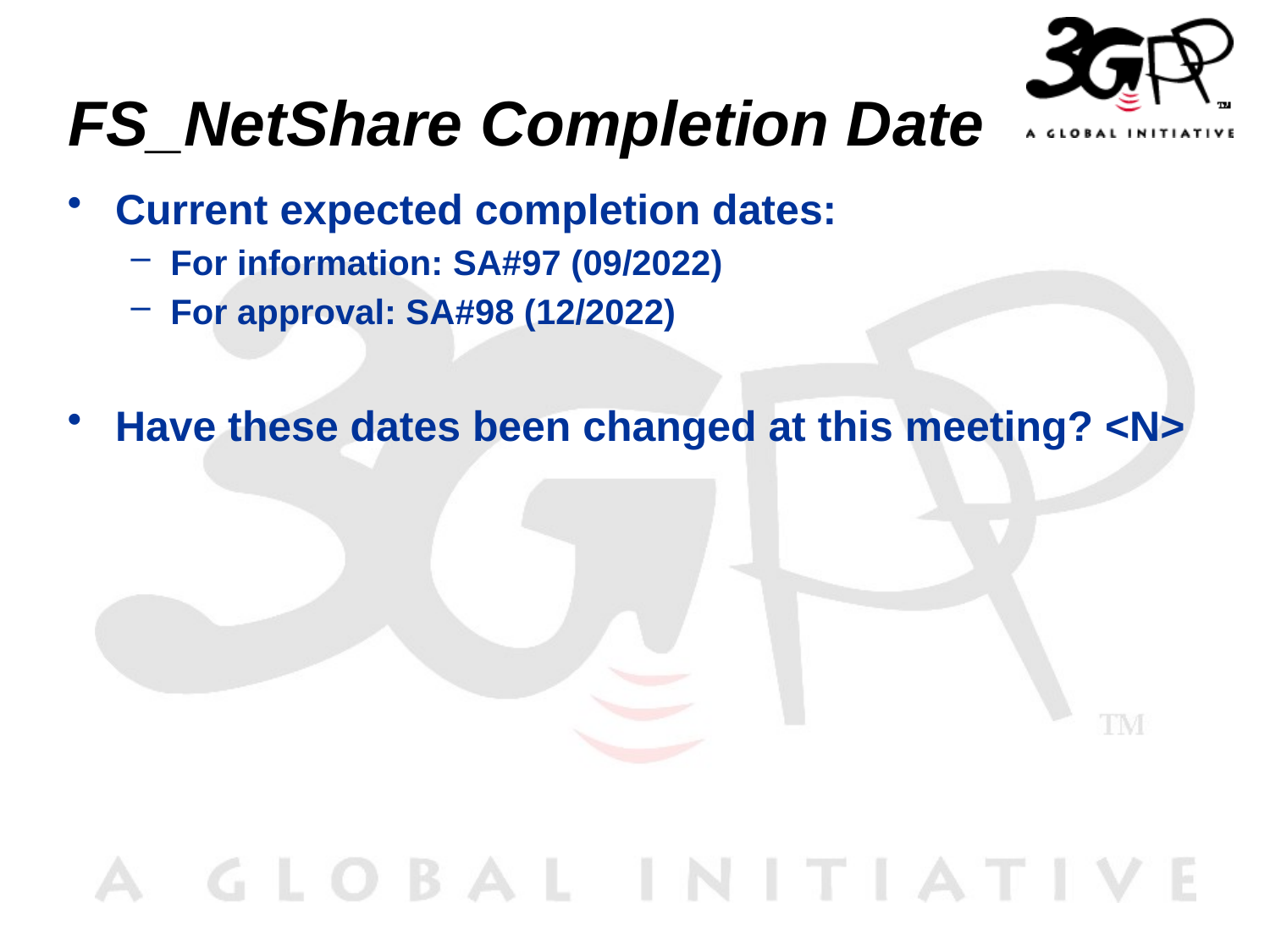

# FS_NetShare Completion Date
Current expected completion dates:
For information: SA#97 (09/2022)
For approval: SA#98 (12/2022)

Have these dates been changed at this meeting? <N>

5